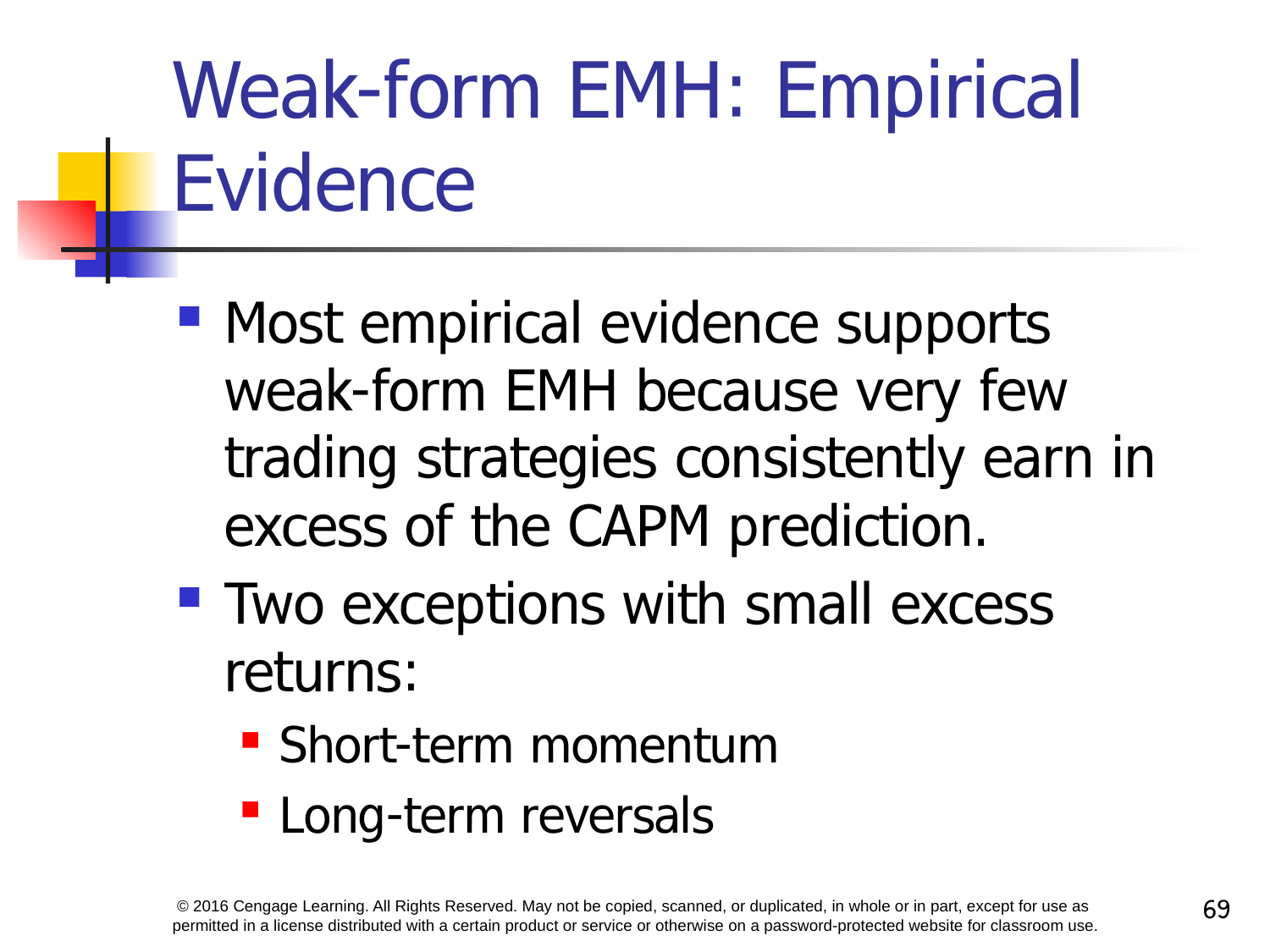

Weak-form EMH: Empirical Evidence
Most empirical evidence supports weak-form EMH because very few trading strategies consistently earn in excess of the CAPM prediction.
Two exceptions with small excess returns:
Short-term momentum
Long-term reversals

69